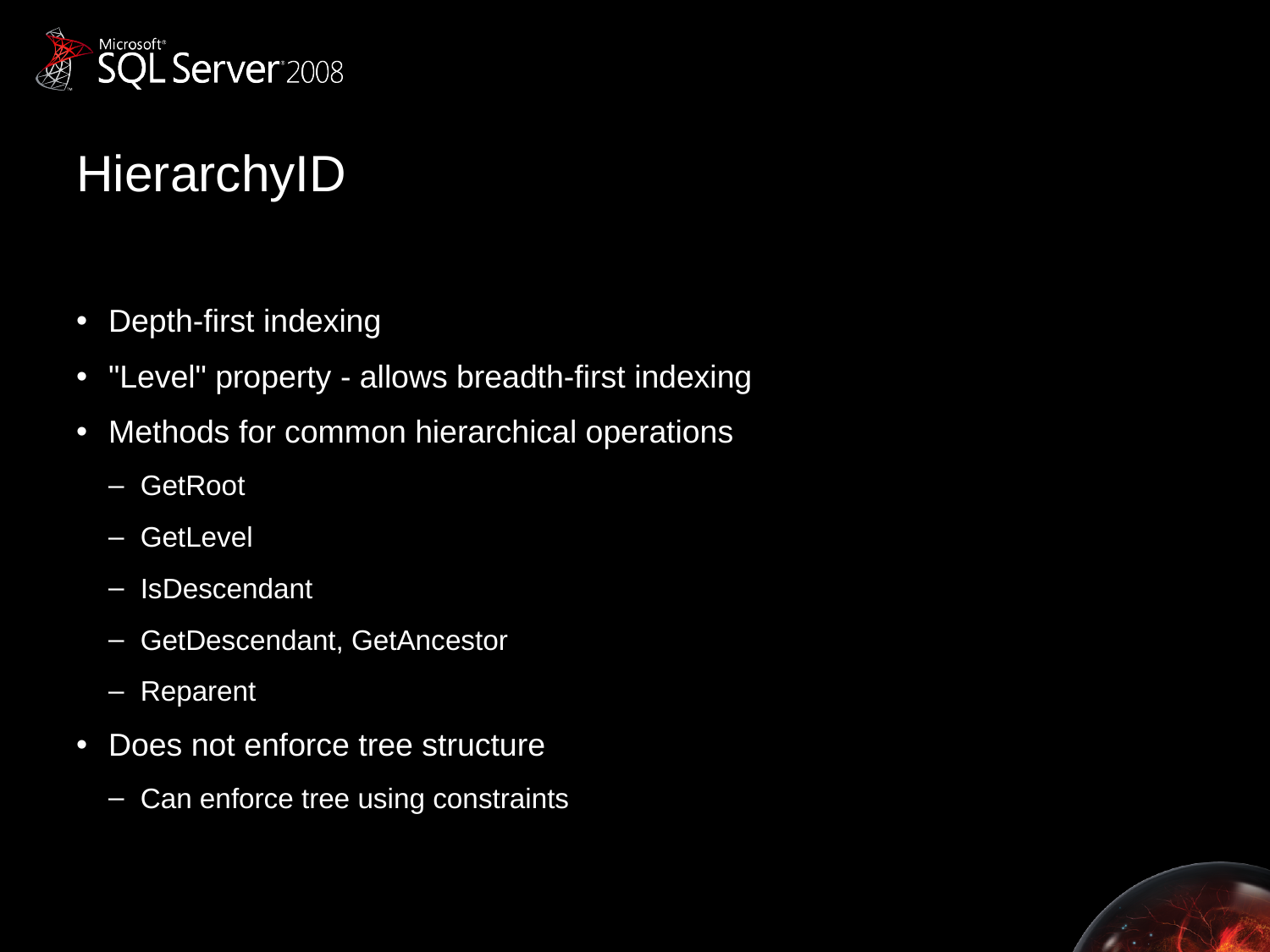

# HierarchyID
Depth-first indexing
"Level" property - allows breadth-first indexing
Methods for common hierarchical operations
GetRoot
GetLevel
IsDescendant
GetDescendant, GetAncestor
Reparent
Does not enforce tree structure
Can enforce tree using constraints